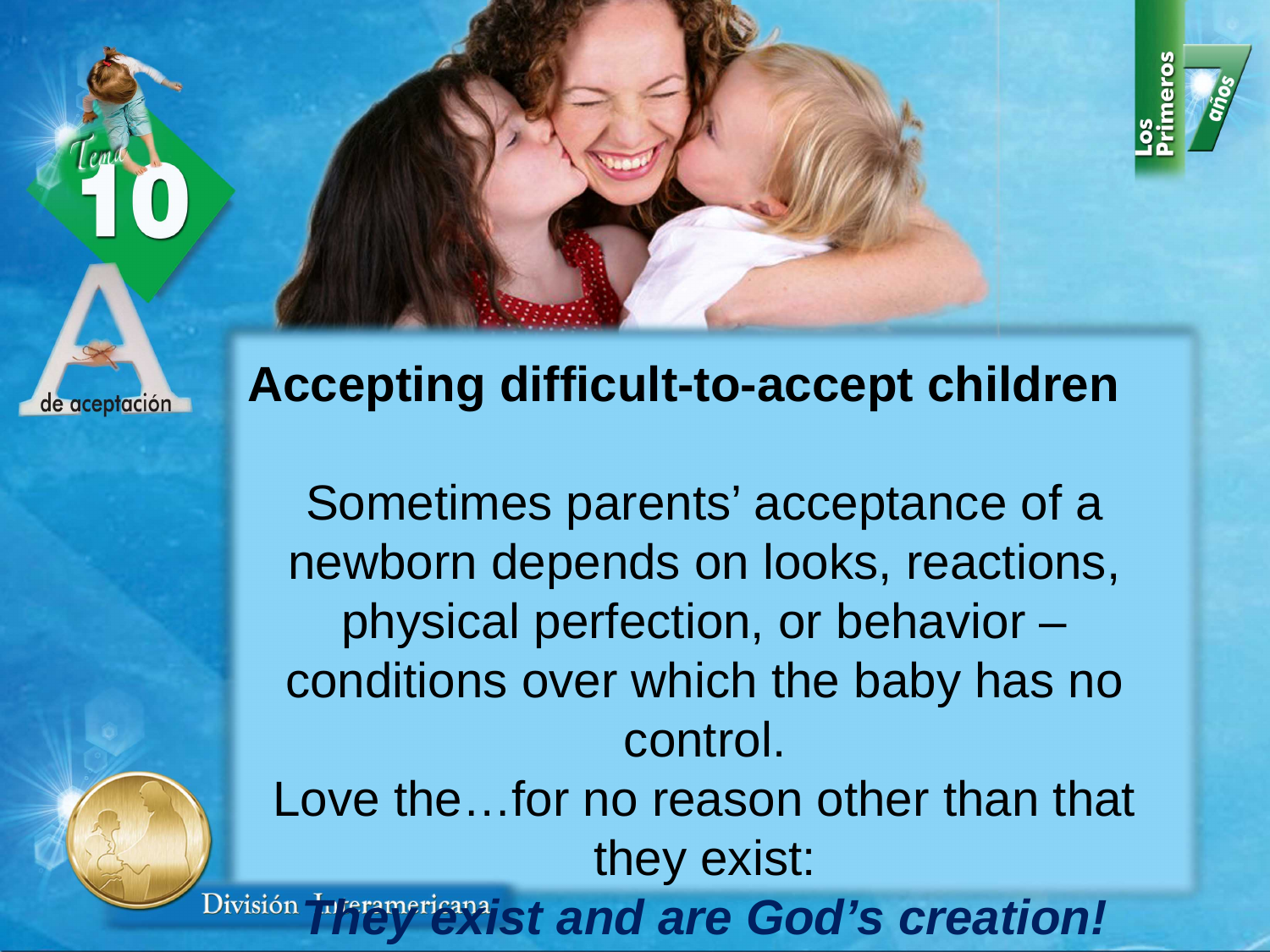

Accepting difficult-to-accept children

Sometimes parents’ acceptance of a newborn depends on looks, reactions, physical perfection, or behavior – conditions over which the baby has no control.
Love the…for no reason other than that they exist:
They exist and are God’s creation!